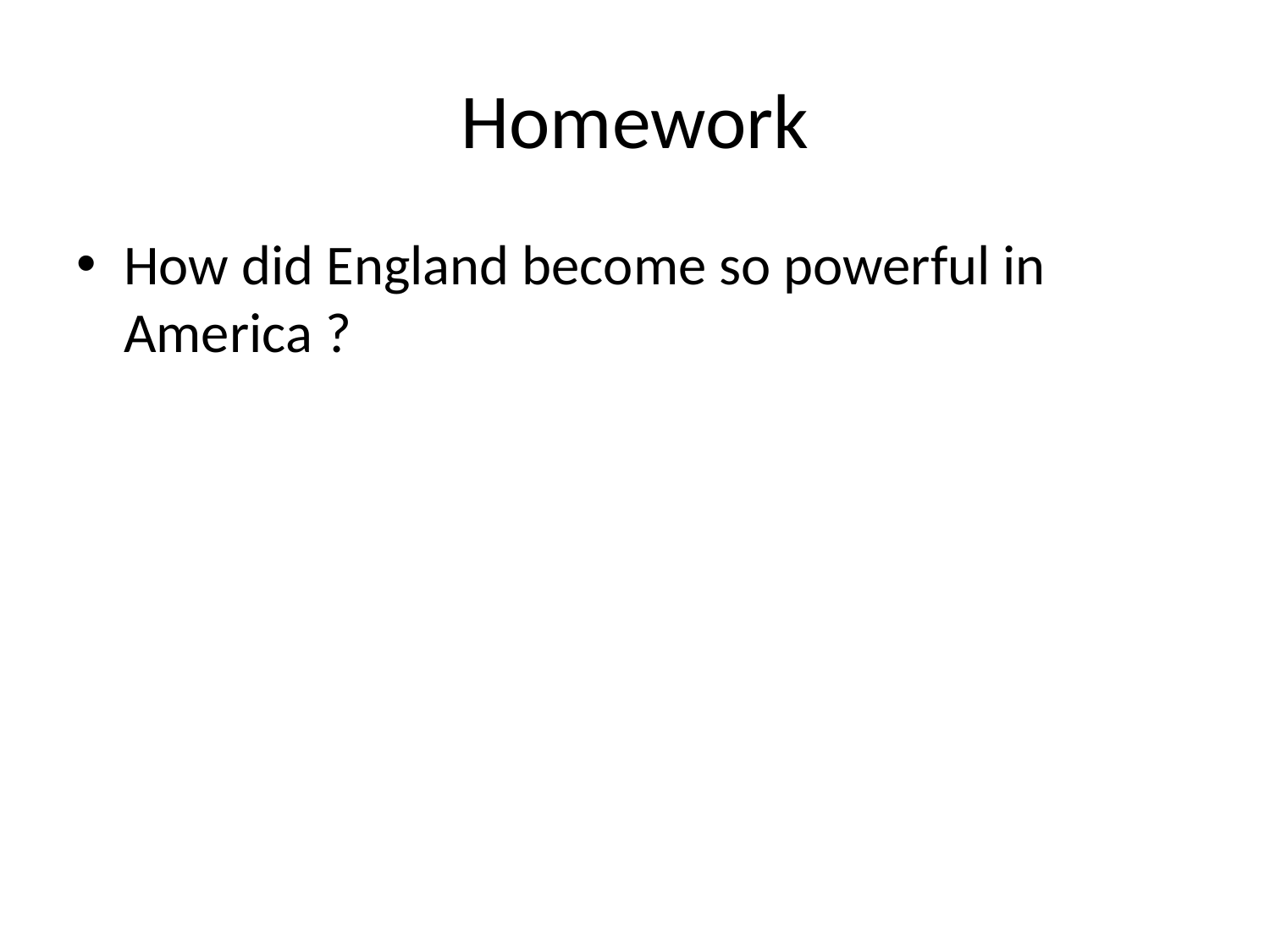

# Homework
How did England become so powerful in America ?